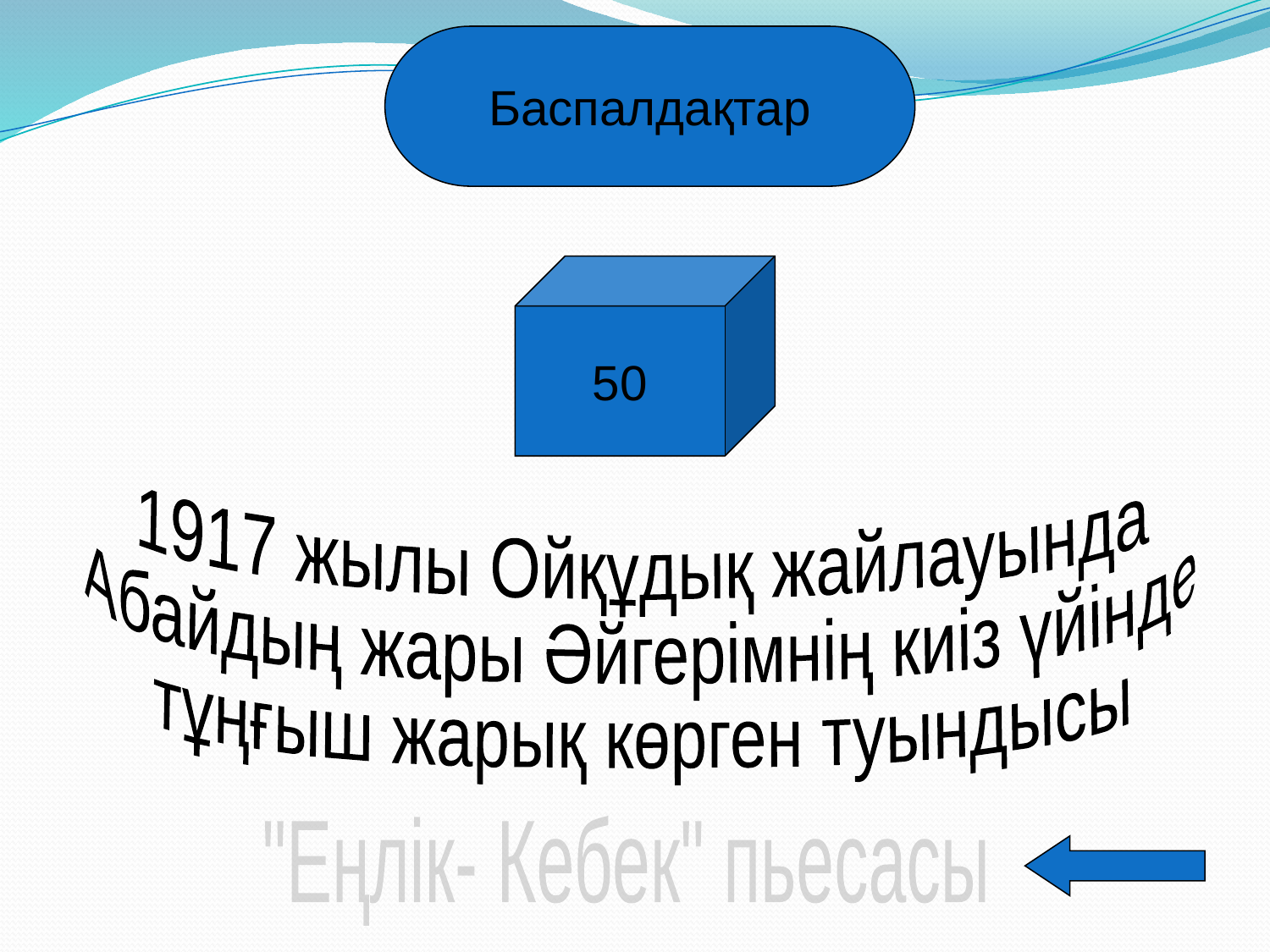

Баспалдақтар
50
1917 жылы Ойқұдық жайлауында
Абайдың жары Әйгерімнің киіз үйінде
тұңғыш жарық көрген туындысы
"Еңлік- Кебек" пьесасы